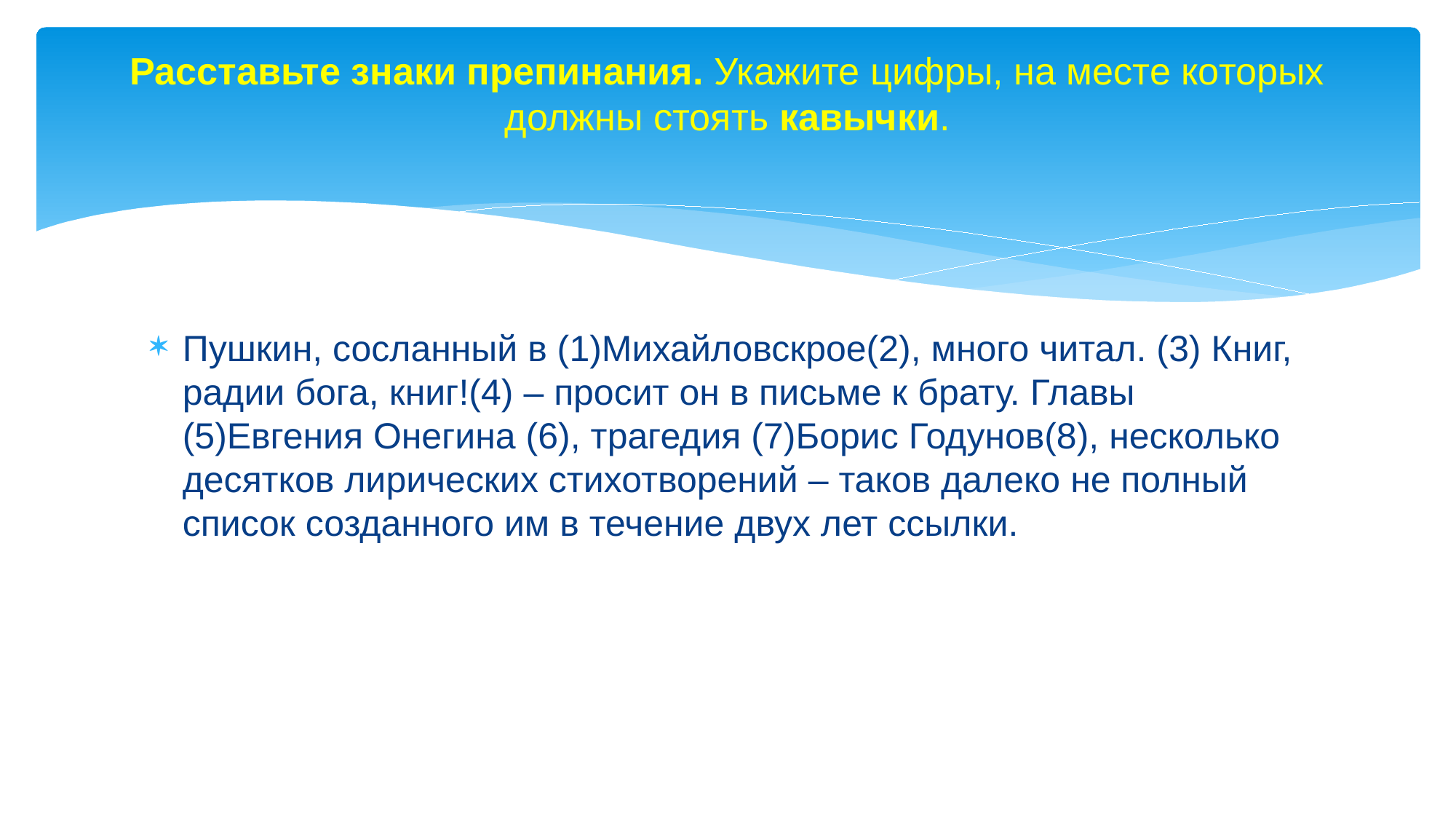

# Расставьте знаки препинания. Укажите цифры, на месте которых должны стоять кавычки.
Пушкин, сосланный в (1)Михайловскрое(2), много читал. (3) Книг, радии бога, книг!(4) – просит он в письме к брату. Главы (5)Евгения Онегина (6), трагедия (7)Борис Годунов(8), несколько десятков лирических стихотворений – таков далеко не полный список созданного им в течение двух лет ссылки.